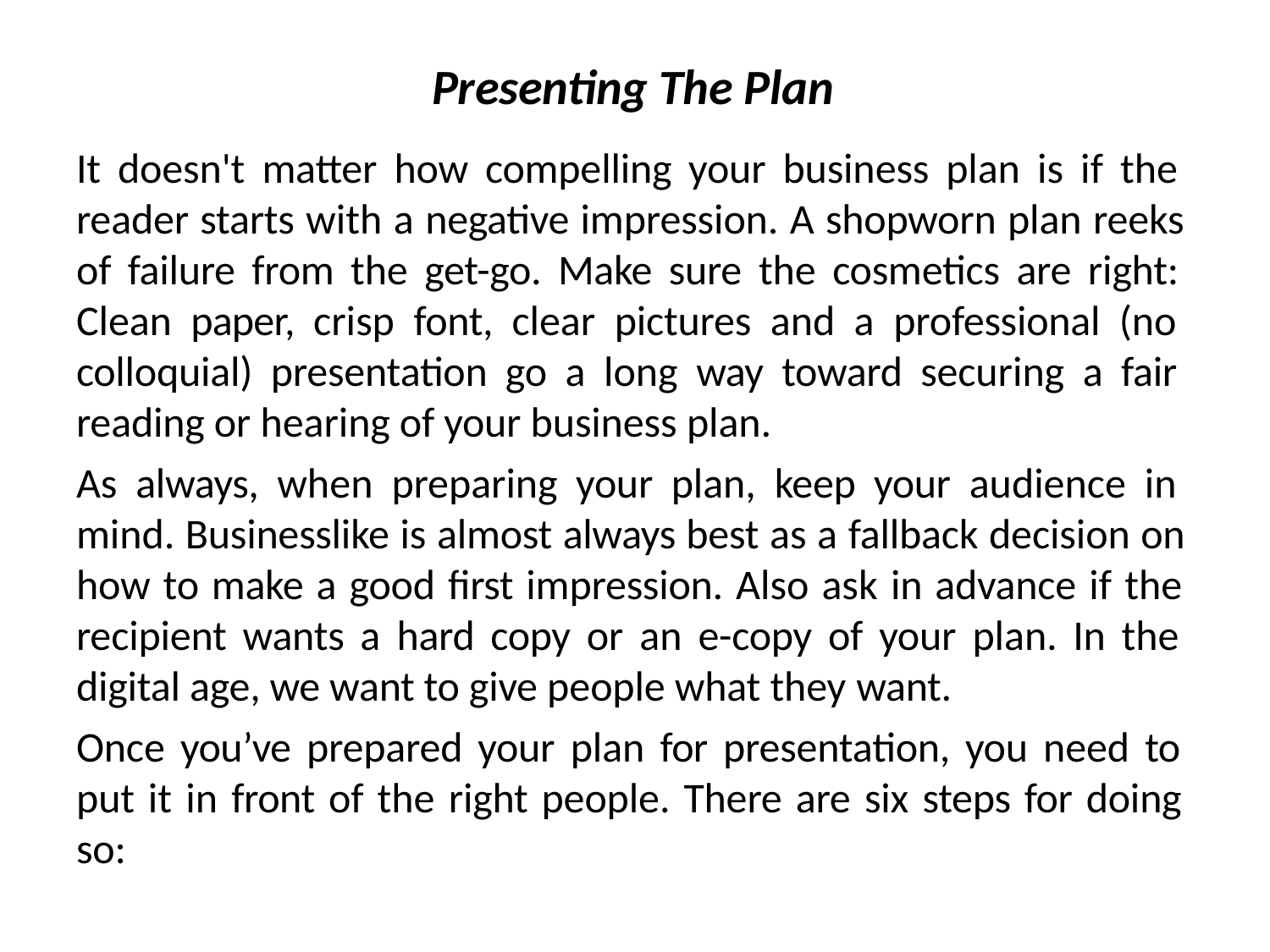

# Presenting The Plan
It doesn't matter how compelling your business plan is if the  reader starts with a negative impression. A shopworn plan reeks  of failure from the get-go. Make sure the cosmetics are right:  Clean paper, crisp font, clear pictures and a professional (no  colloquial) presentation go a long way toward securing a fair  reading or hearing of your business plan.
As always, when preparing your plan, keep your audience in  mind. Businesslike is almost always best as a fallback decision on  how to make a good first impression. Also ask in advance if the  recipient wants a hard copy or an e-copy of your plan. In the  digital age, we want to give people what they want.
Once you’ve prepared your plan for presentation, you need to  put it in front of the right people. There are six steps for doing  so: